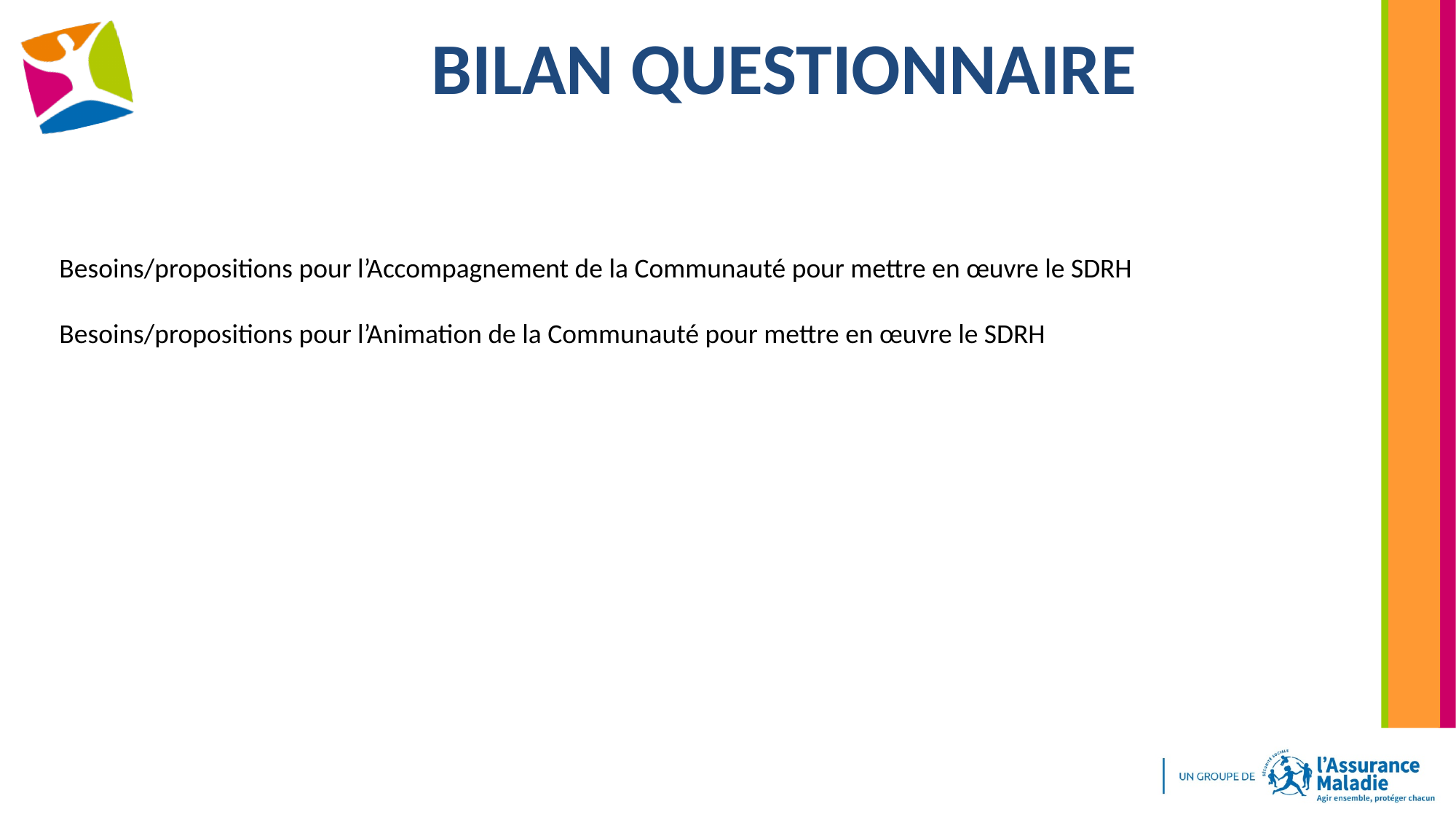

# Bilan questionnaire

Besoins/propositions pour l’Accompagnement de la Communauté pour mettre en œuvre le SDRH

Besoins/propositions pour l’Animation de la Communauté pour mettre en œuvre le SDRH